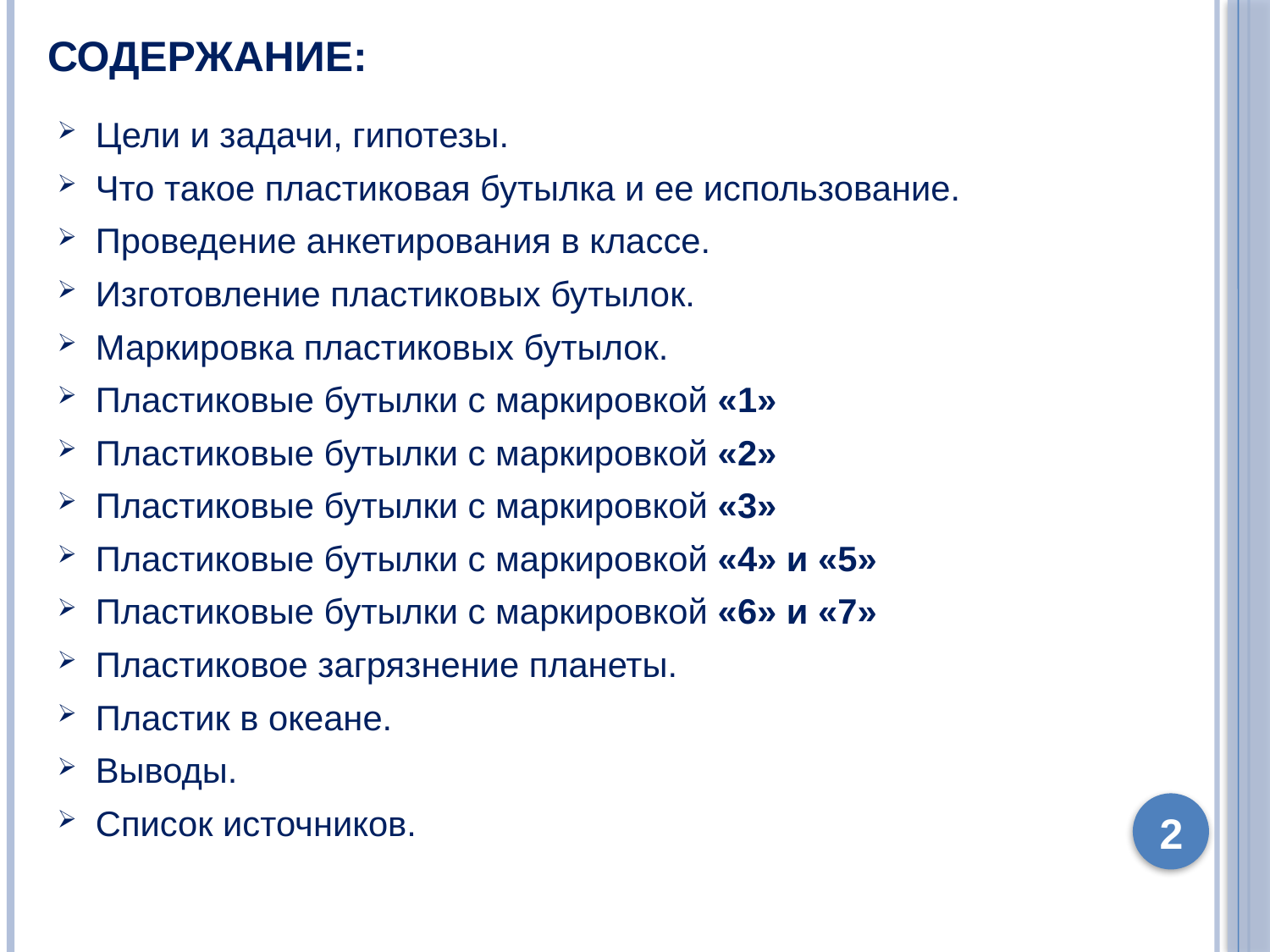

# Содержание:
Цели и задачи, гипотезы.
Что такое пластиковая бутылка и ее использование.
Проведение анкетирования в классе.
Изготовление пластиковых бутылок.
Маркировка пластиковых бутылок.
Пластиковые бутылки с маркировкой «1»
Пластиковые бутылки с маркировкой «2»
Пластиковые бутылки с маркировкой «3»
Пластиковые бутылки с маркировкой «4» и «5»
Пластиковые бутылки с маркировкой «6» и «7»
Пластиковое загрязнение планеты.
Пластик в океане.
Выводы.
Список источников.

2